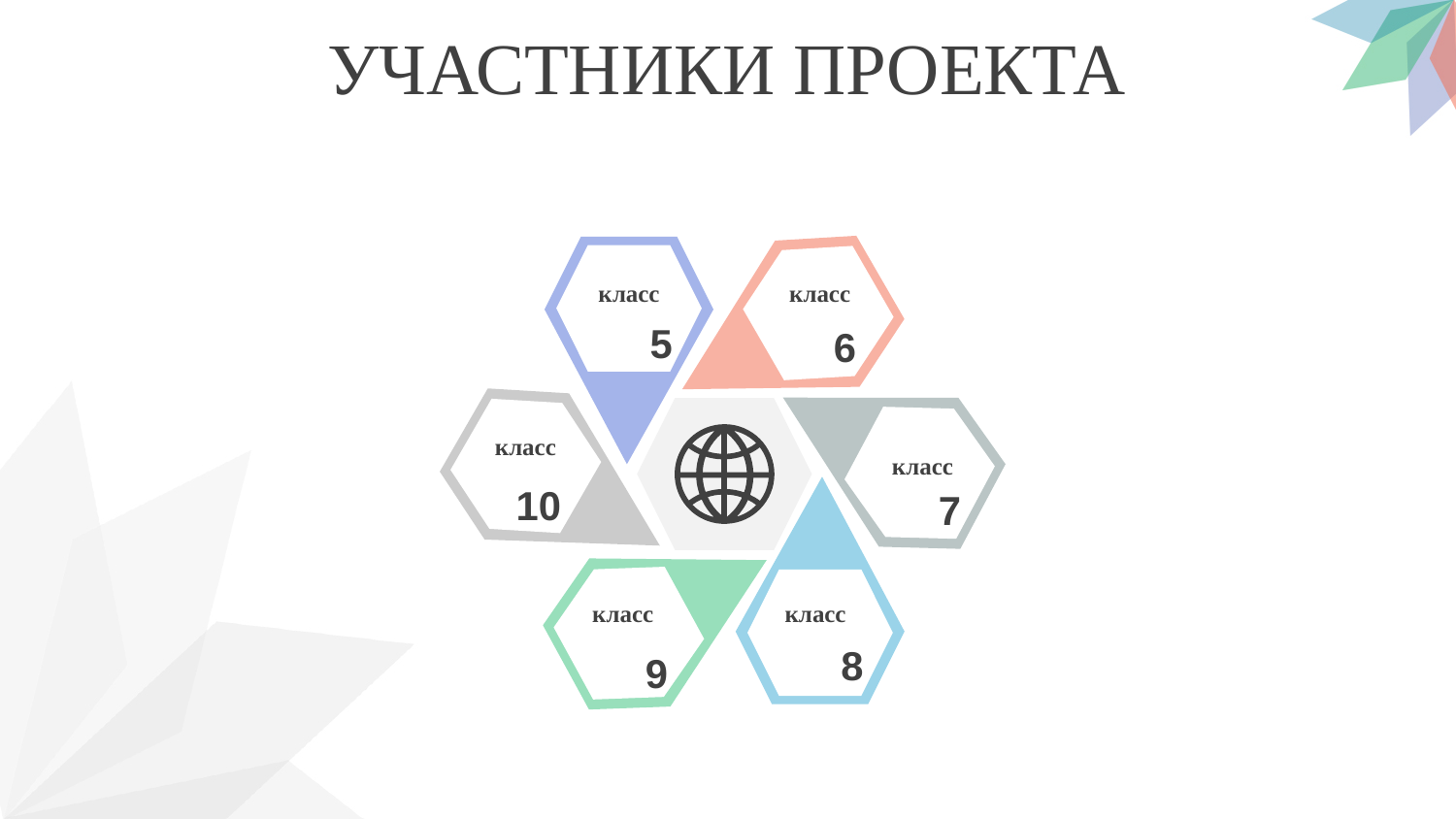

УЧАСТНИКИ ПРОЕКТА

класс
класс
5
6

класс
класс
10

7

класс
класс
8
9